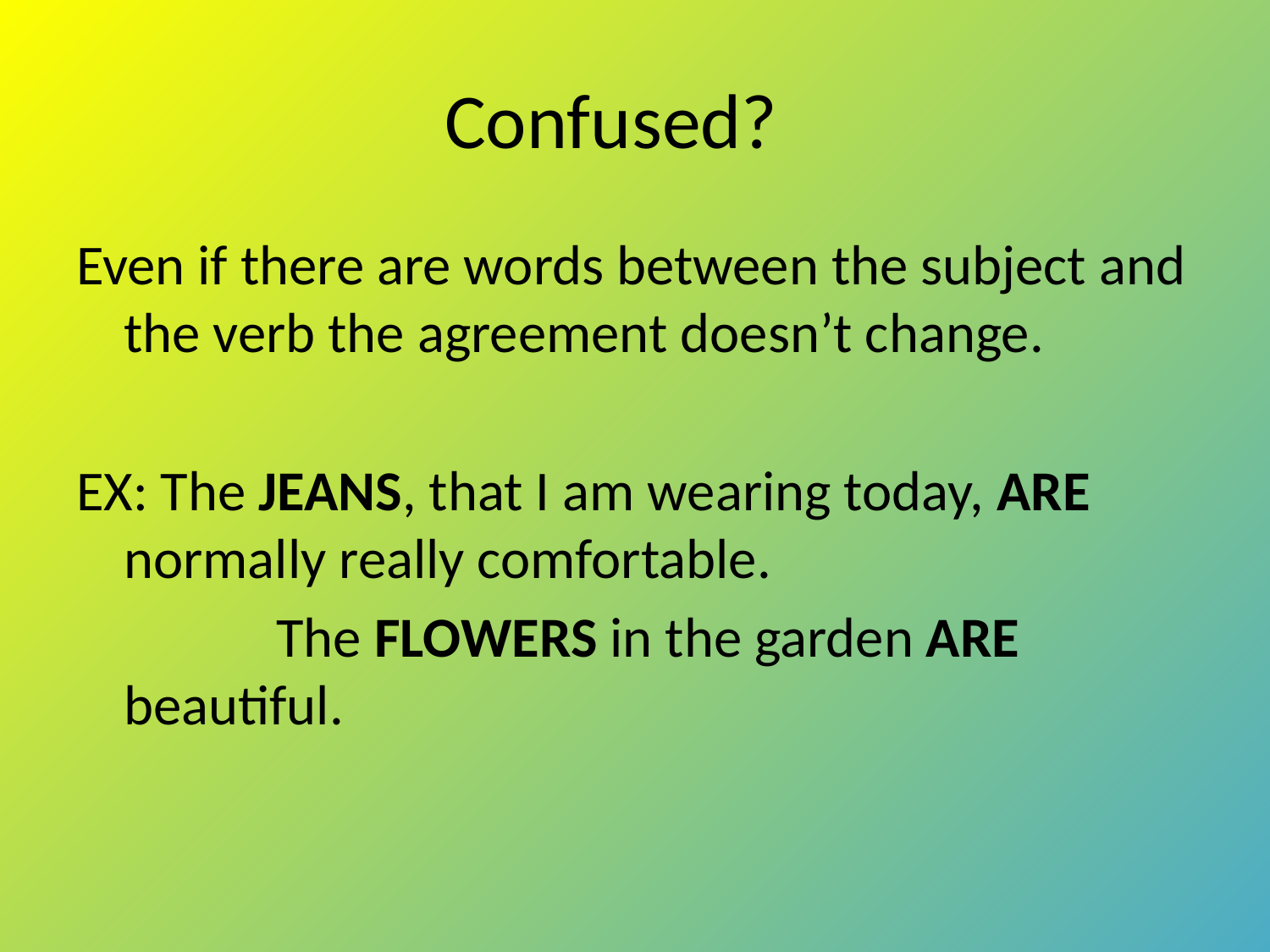

# Confused?
Even if there are words between the subject and the verb the agreement doesn’t change.

EX: The JEANS, that I am wearing today, ARE normally really comfortable.
		  The FLOWERS in the garden ARE beautiful.